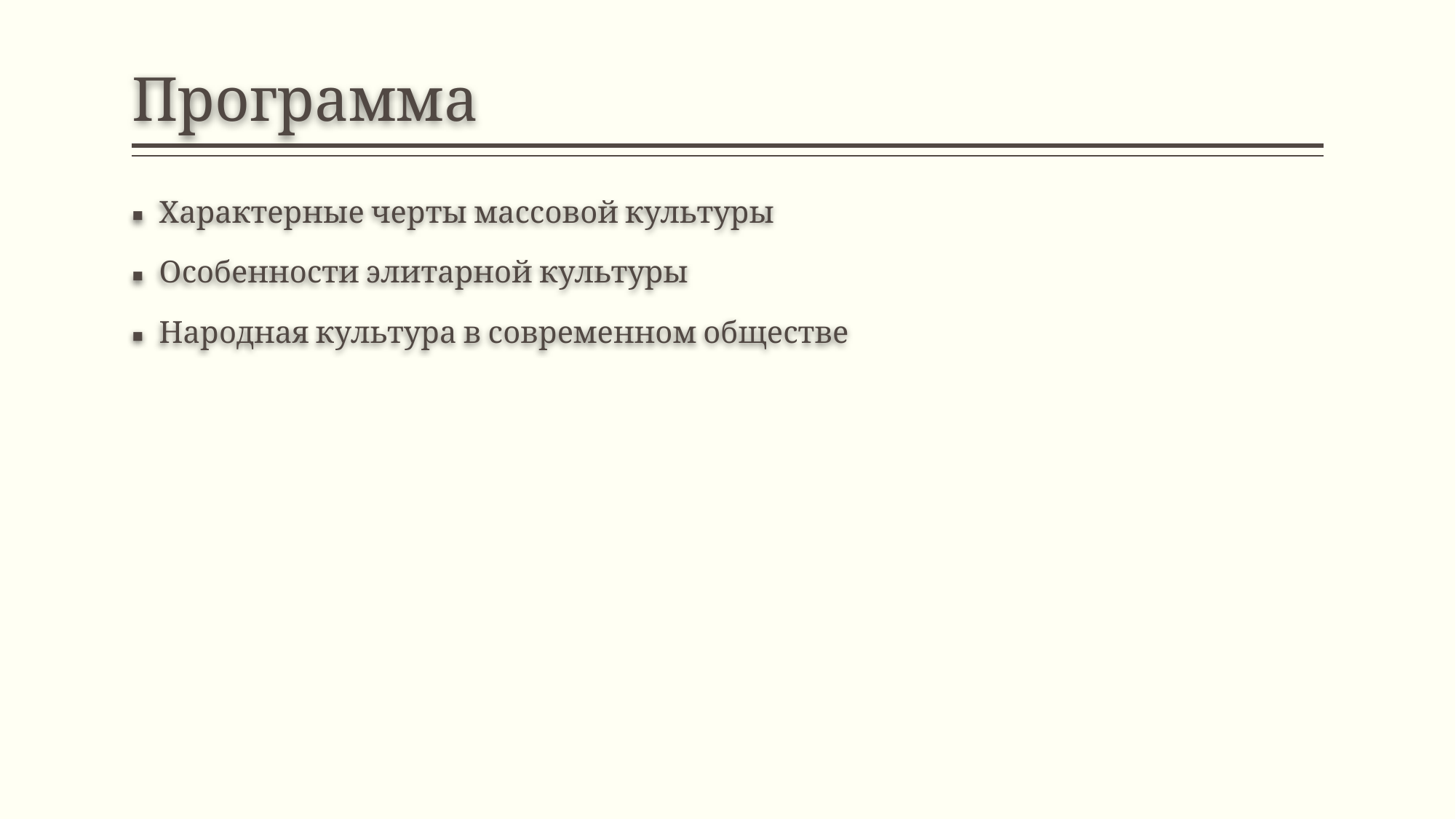

# Программа
Характерные черты массовой культуры
Особенности элитарной культуры
Народная культура в современном обществе